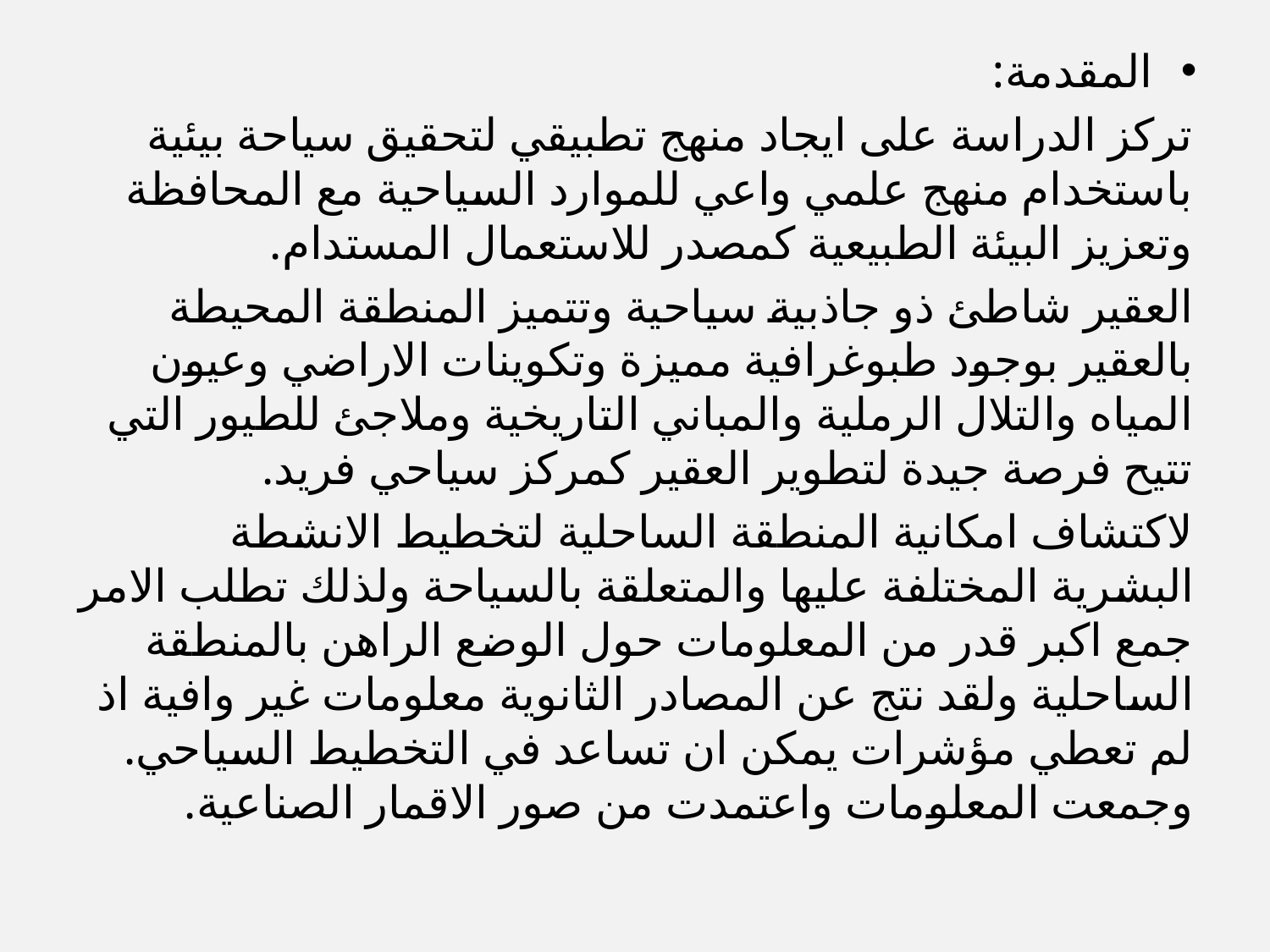

المقدمة:
تركز الدراسة على ايجاد منهج تطبيقي لتحقيق سياحة بيئية باستخدام منهج علمي واعي للموارد السياحية مع المحافظة وتعزيز البيئة الطبيعية كمصدر للاستعمال المستدام.
العقير شاطئ ذو جاذبية سياحية وتتميز المنطقة المحيطة بالعقير بوجود طبوغرافية مميزة وتكوينات الاراضي وعيون المياه والتلال الرملية والمباني التاريخية وملاجئ للطيور التي تتيح فرصة جيدة لتطوير العقير كمركز سياحي فريد.
لاكتشاف امكانية المنطقة الساحلية لتخطيط الانشطة البشرية المختلفة عليها والمتعلقة بالسياحة ولذلك تطلب الامر جمع اكبر قدر من المعلومات حول الوضع الراهن بالمنطقة الساحلية ولقد نتج عن المصادر الثانوية معلومات غير وافية اذ لم تعطي مؤشرات يمكن ان تساعد في التخطيط السياحي.  وجمعت المعلومات واعتمدت من صور الاقمار الصناعية.